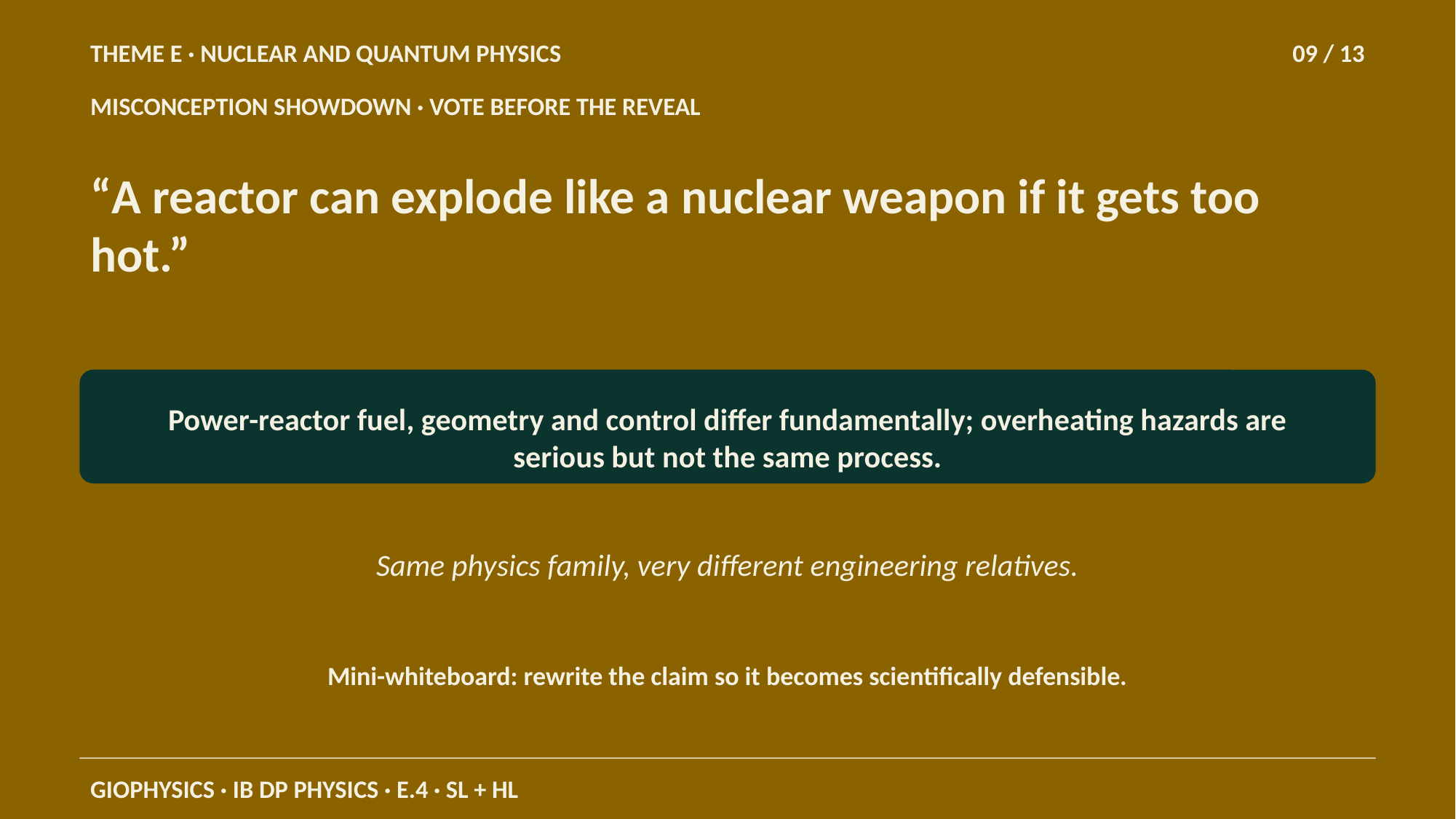

THEME E · NUCLEAR AND QUANTUM PHYSICS
09 / 13
MISCONCEPTION SHOWDOWN · VOTE BEFORE THE REVEAL
“A reactor can explode like a nuclear weapon if it gets too hot.”

Power-reactor fuel, geometry and control differ fundamentally; overheating hazards are serious but not the same process.
Same physics family, very different engineering relatives.
Mini-whiteboard: rewrite the claim so it becomes scientifically defensible.

GIOPHYSICS · IB DP PHYSICS · E.4 · SL + HL